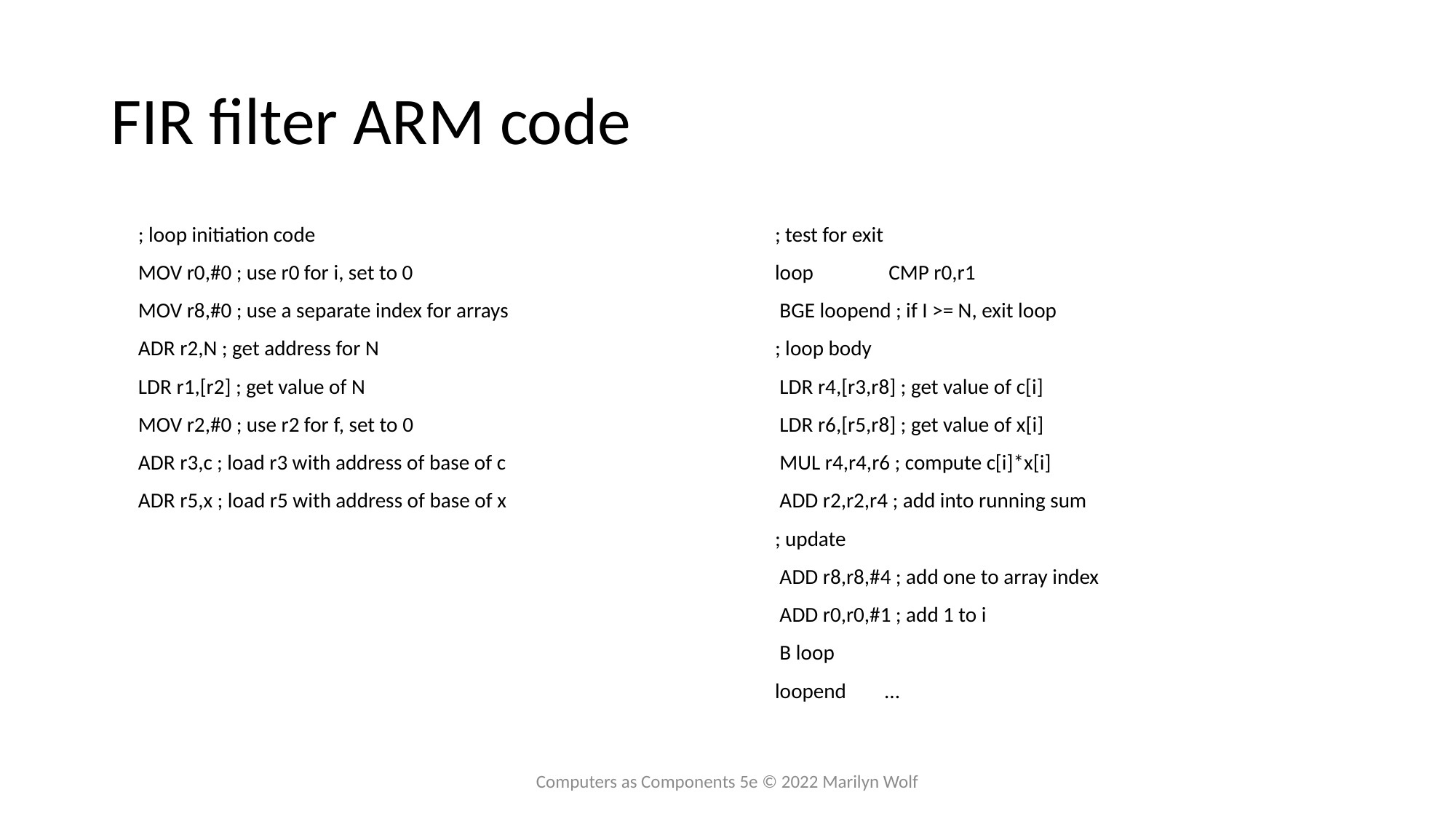

# FIR filter ARM code
	; loop initiation code
	MOV r0,#0 ; use r0 for i, set to 0
	MOV r8,#0 ; use a separate index for arrays
	ADR r2,N ; get address for N
	LDR r1,[r2] ; get value of N
	MOV r2,#0 ; use r2 for f, set to 0
	ADR r3,c ; load r3 with address of base of c
	ADR r5,x ; load r5 with address of base of x
	; test for exit
	loop	 CMP r0,r1
	 BGE loopend ; if I >= N, exit loop
	; loop body
	 LDR r4,[r3,r8] ; get value of c[i]
	 LDR r6,[r5,r8] ; get value of x[i]
	 MUL r4,r4,r6 ; compute c[i]*x[i]
	 ADD r2,r2,r4 ; add into running sum
	; update
	 ADD r8,r8,#4 ; add one to array index
	 ADD r0,r0,#1 ; add 1 to i
	 B loop
	loopend	...

Computers as Components 5e © 2022 Marilyn Wolf